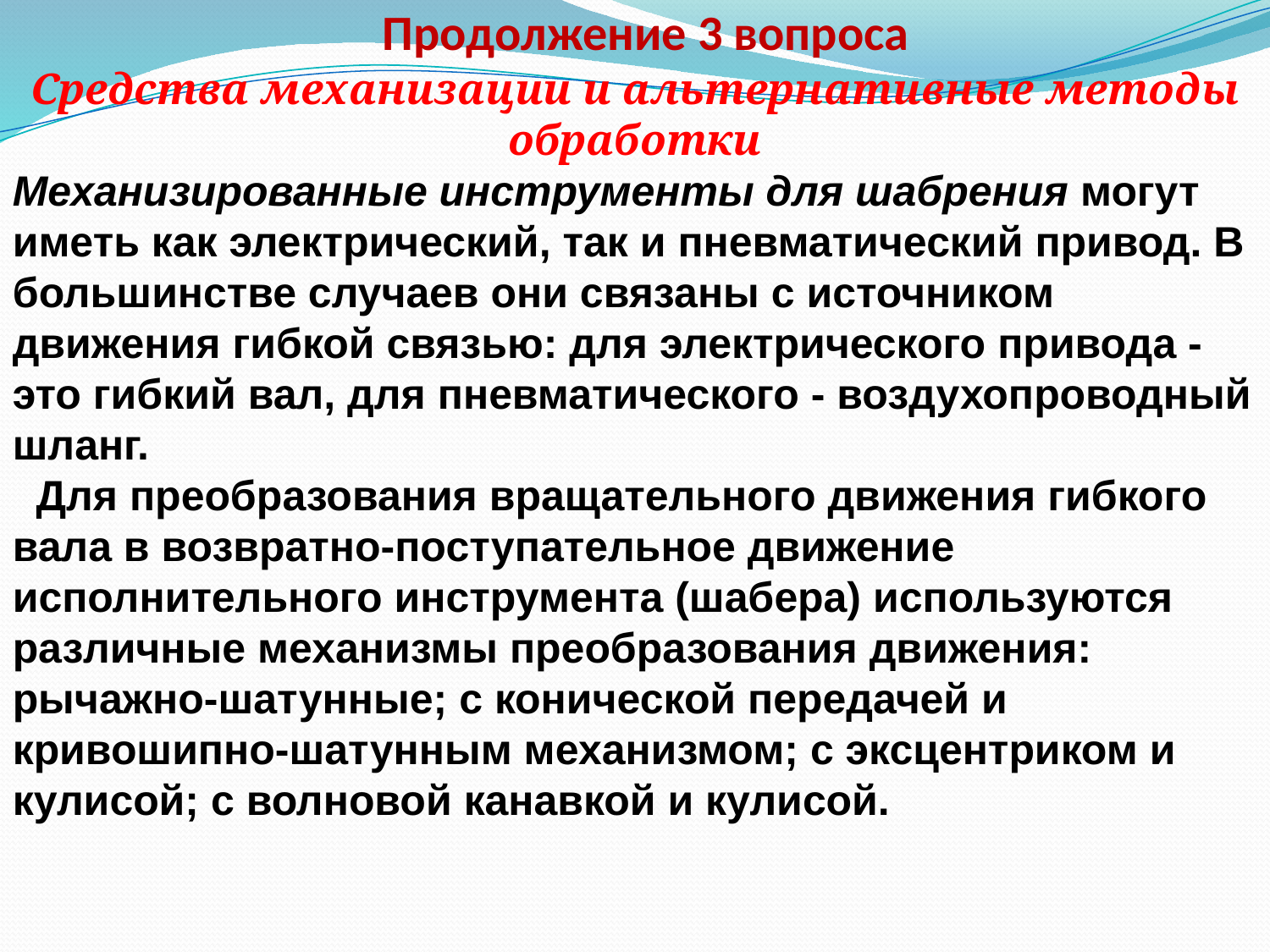

# Продолжение 3 вопроса
Средства механизации и альтернативные методы обработки
Механизированные инструменты для шабрения могут иметь как электрический, так и пневматический привод. В большинстве случаев они связаны с источником движения гибкой связью: для электрического привода - это гибкий вал, для пневматического - воздухопроводный шланг.
  Для преобразования вращательного движения гибкого вала в возвратно-поступательное движение исполнительного инструмента (шабера) используются различные механизмы преобразования движения: рычажно-шатунные; с конической передачей и кривошипно-шатунным механизмом; с эксцентриком и кулисой; с волновой канавкой и кулисой.